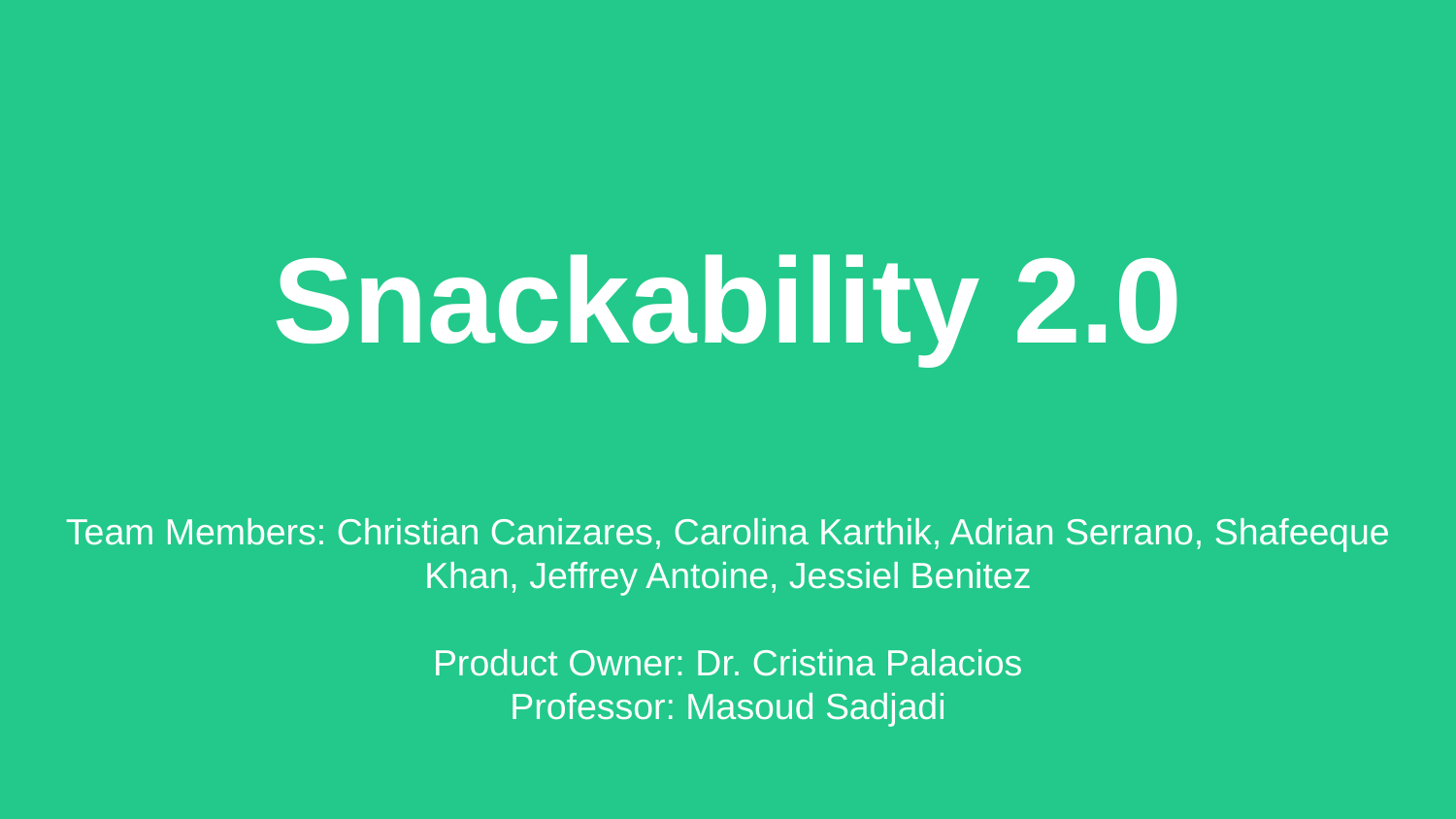

Snackability 2.0
# Team Members: Christian Canizares, Carolina Karthik, Adrian Serrano, Shafeeque Khan, Jeffrey Antoine, Jessiel Benitez

Product Owner: Dr. Cristina Palacios
Professor: Masoud Sadjadi